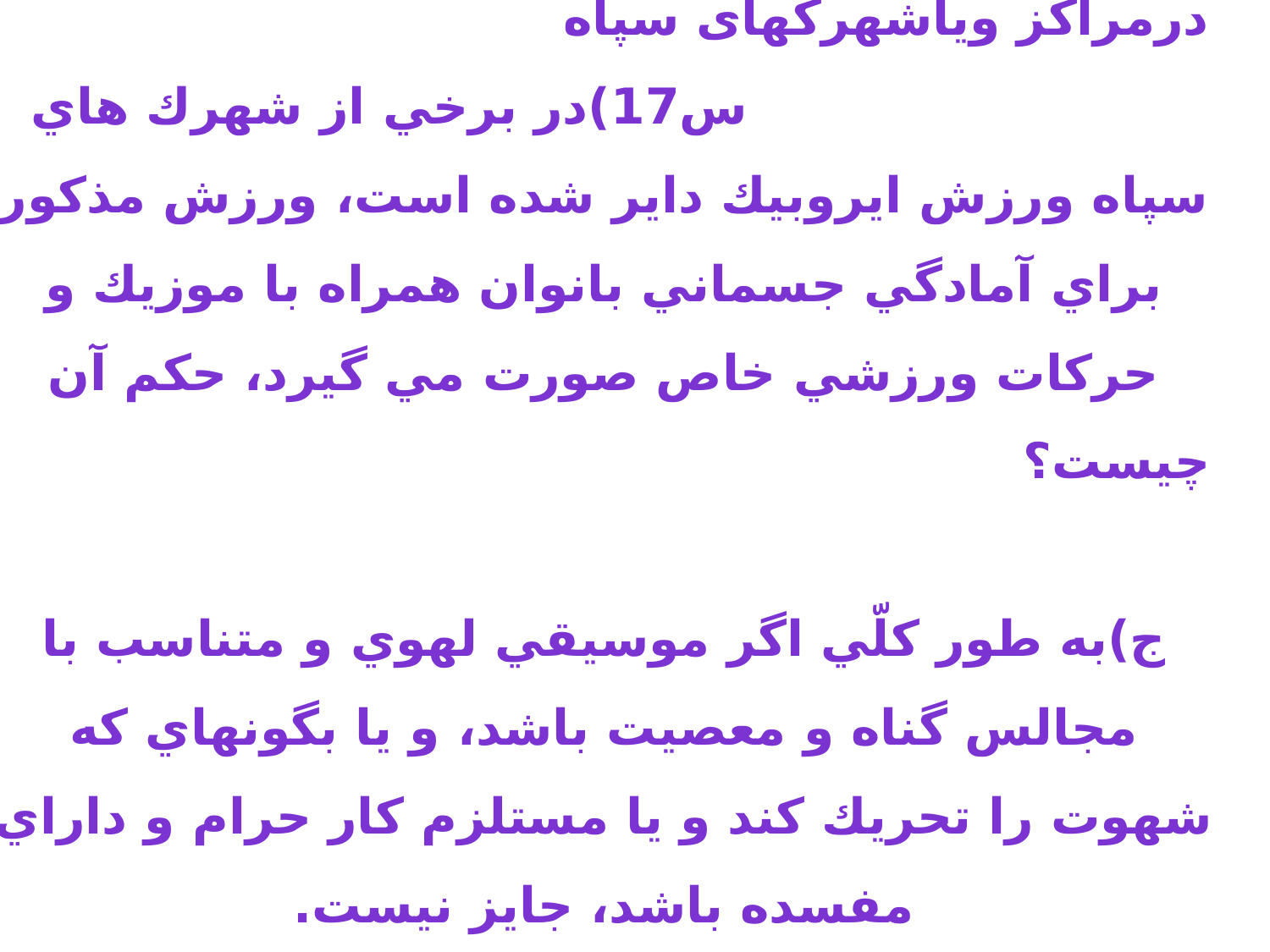

# 10)دایرکردن ورزشهای مختلف مانند ایروبیک درمراکز ویاشهرکهای سپاه                                                           س17)در برخي از شهرك هاي سپاه ورزش ايروبيك داير شده است، ورزش مذكور براي آمادگي جسماني بانوان همراه با موزيك و حركات ورزشي خاص صورت مي گيرد، حکم آن چیست؟                                                                                                                                  ج)به طور كلّي اگر موسيقي لهوي و متناسب با مجالس گناه و معصيت باشد، و يا بگونهاي كه شهوت را تحريك كند و يا مستلزم كار حرام و داراي مفسده باشد، جايز نيست.